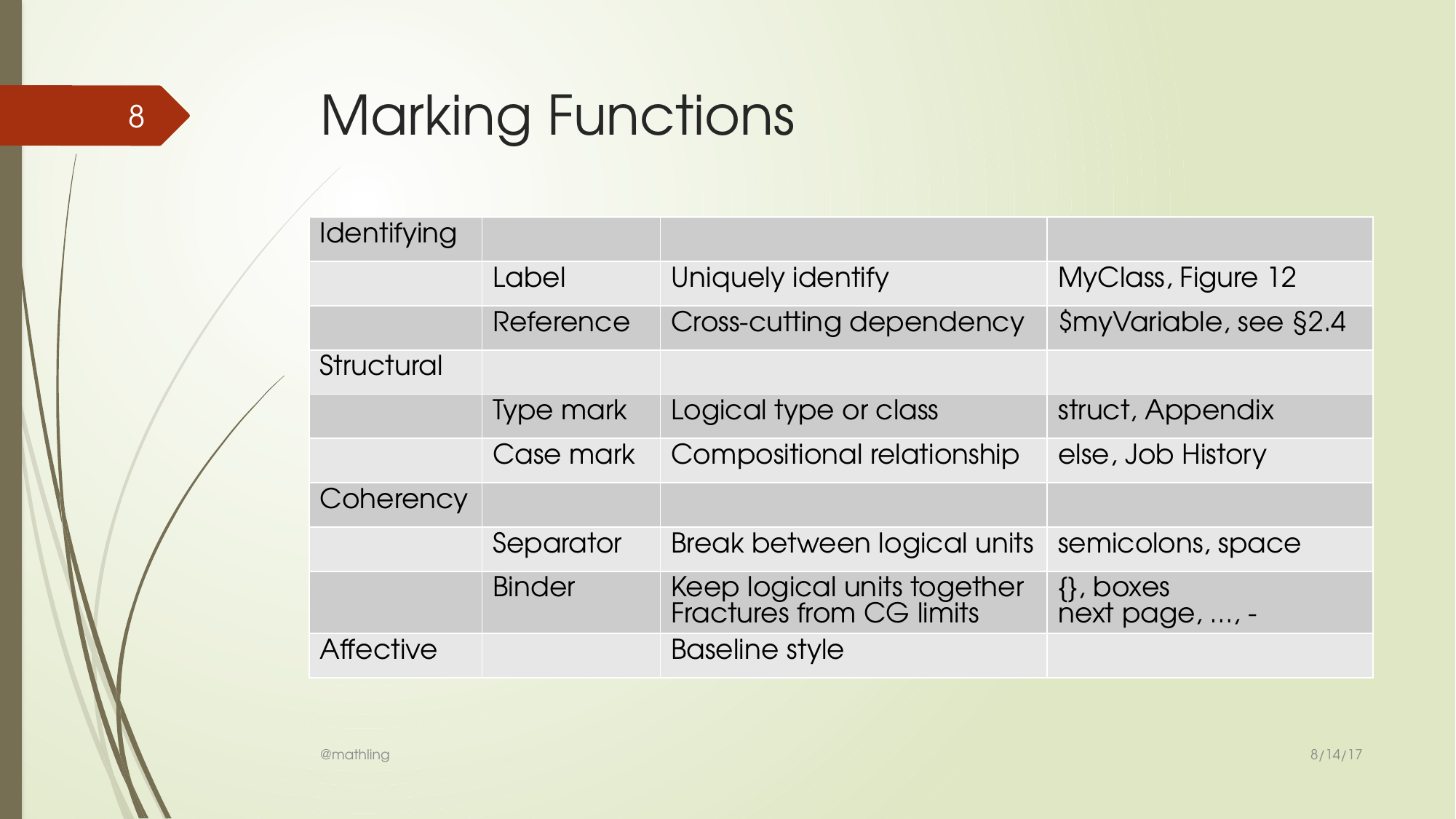

# Marking Functions
8
| Identifying |  |  |  |
| --- | --- | --- | --- |
|  | Label | Uniquely identify | MyClass, Figure 12 |
|  | Reference | Cross-cutting dependency | $myVariable, see §2.4 |
| Structural |  |  |  |
|  | Type mark | Logical type or class | struct, Appendix |
|  | Case mark | Compositional relationship | else, Job History |
| Coherency |  |  |  |
|  | Separator | Break between logical units | semicolons, space |
|  | Binder | Keep logical units together Fractures from CG limits | {}, boxes next page, …, - |
| Affective |  | Baseline style |  |
8/14/17
@mathling